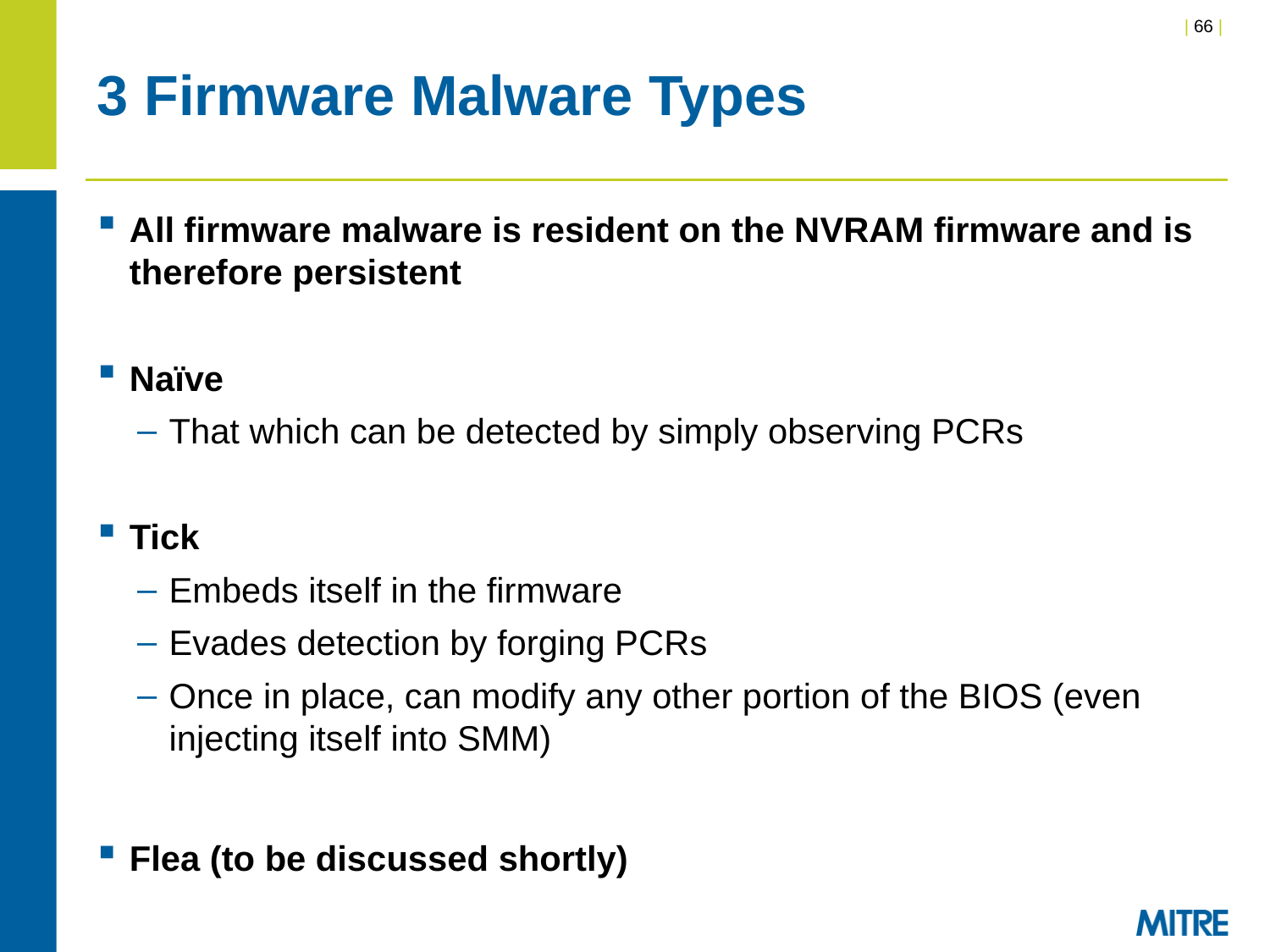

# 3 Firmware Malware Types
All firmware malware is resident on the NVRAM firmware and is therefore persistent

Naïve
That which can be detected by simply observing PCRs

Tick
Embeds itself in the firmware
Evades detection by forging PCRs
Once in place, can modify any other portion of the BIOS (even injecting itself into SMM)

Flea (to be discussed shortly)